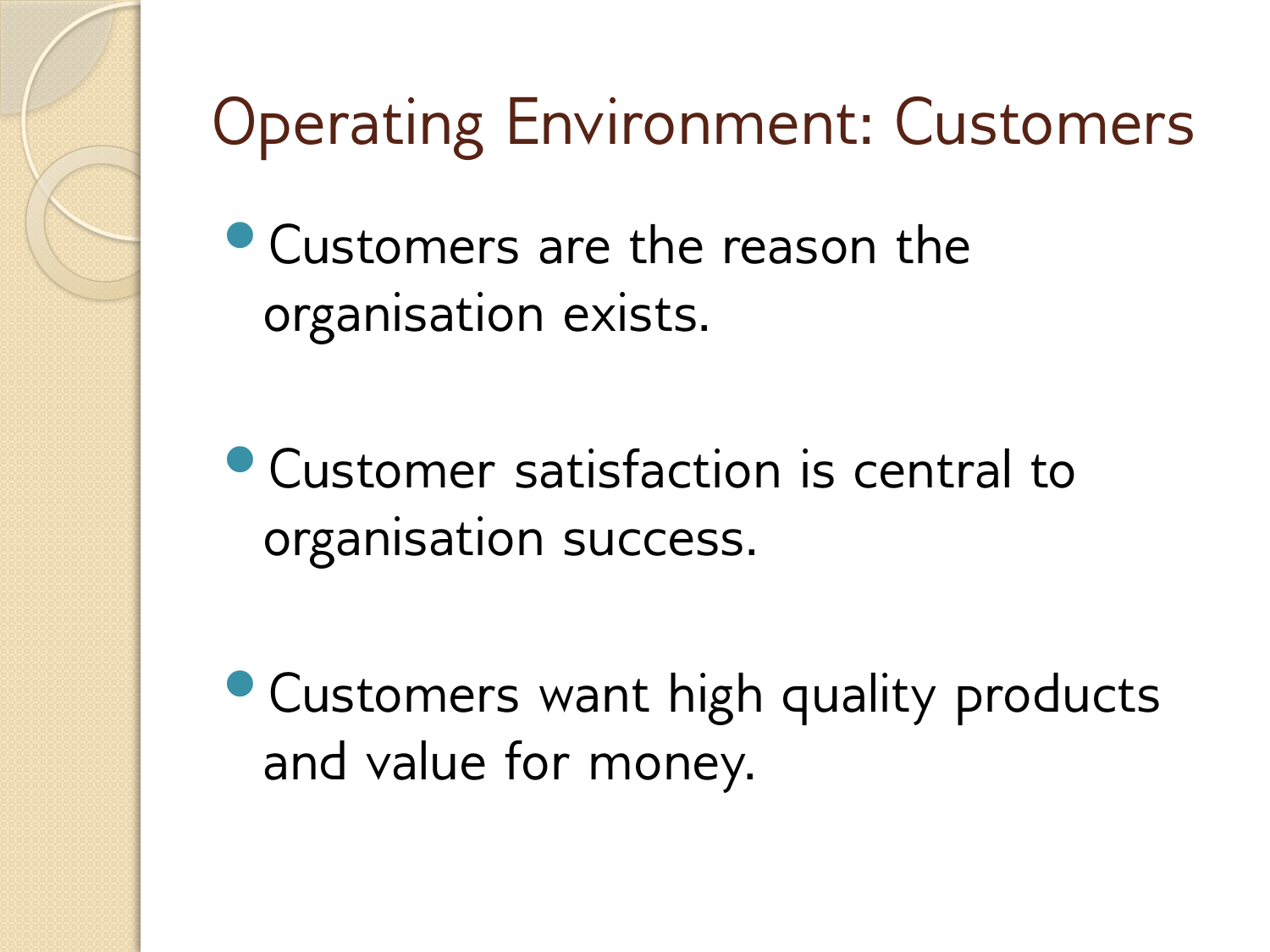

# Operating Environment: Customers
Customers are the reason the organisation exists.

Customer satisfaction is central to organisation success.

Customers want high quality products and value for money.